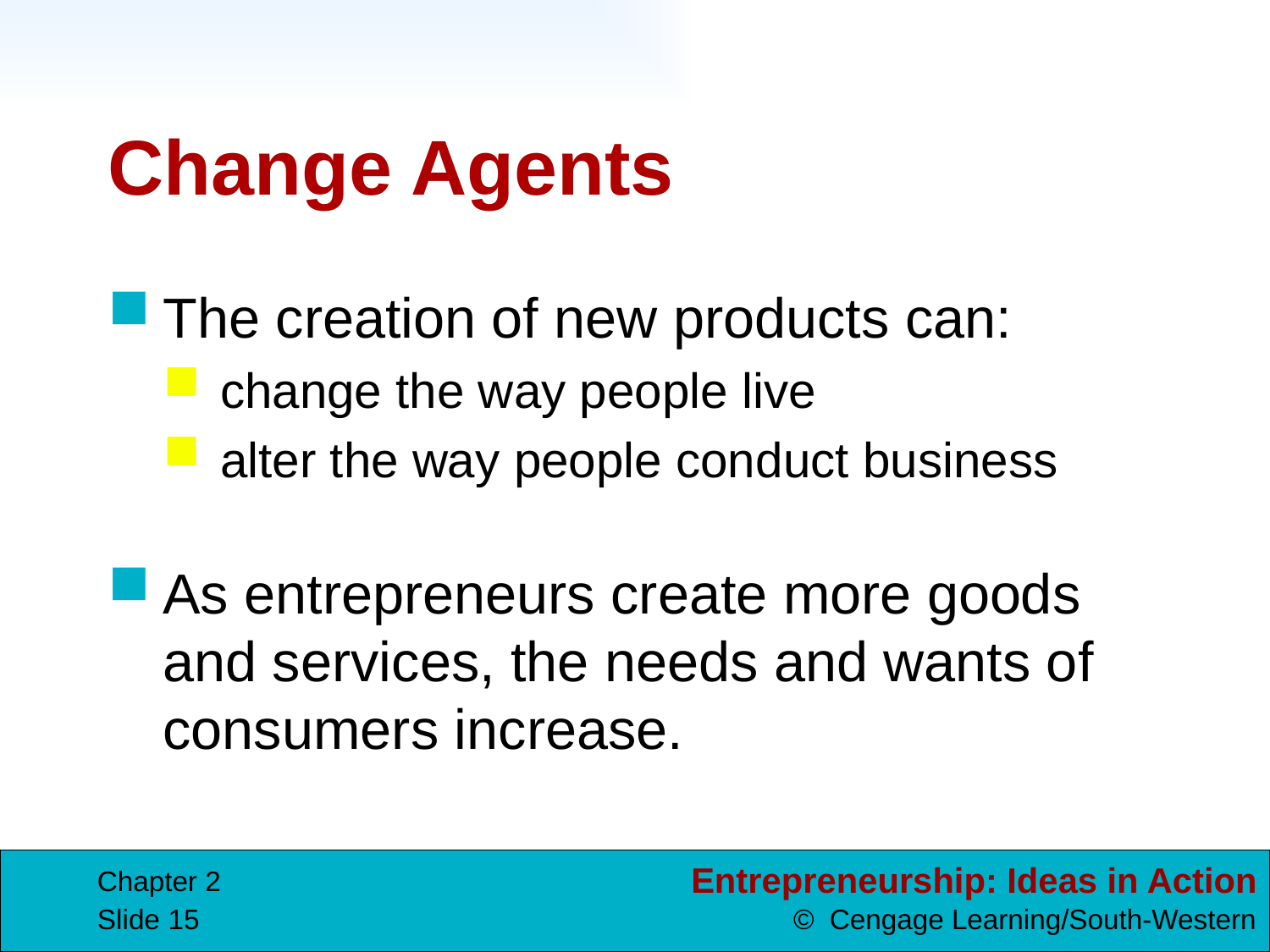

# Change Agents
The creation of new products can:
change the way people live
alter the way people conduct business
As entrepreneurs create more goods and services, the needs and wants of consumers increase.
Chapter 2
Slide 15